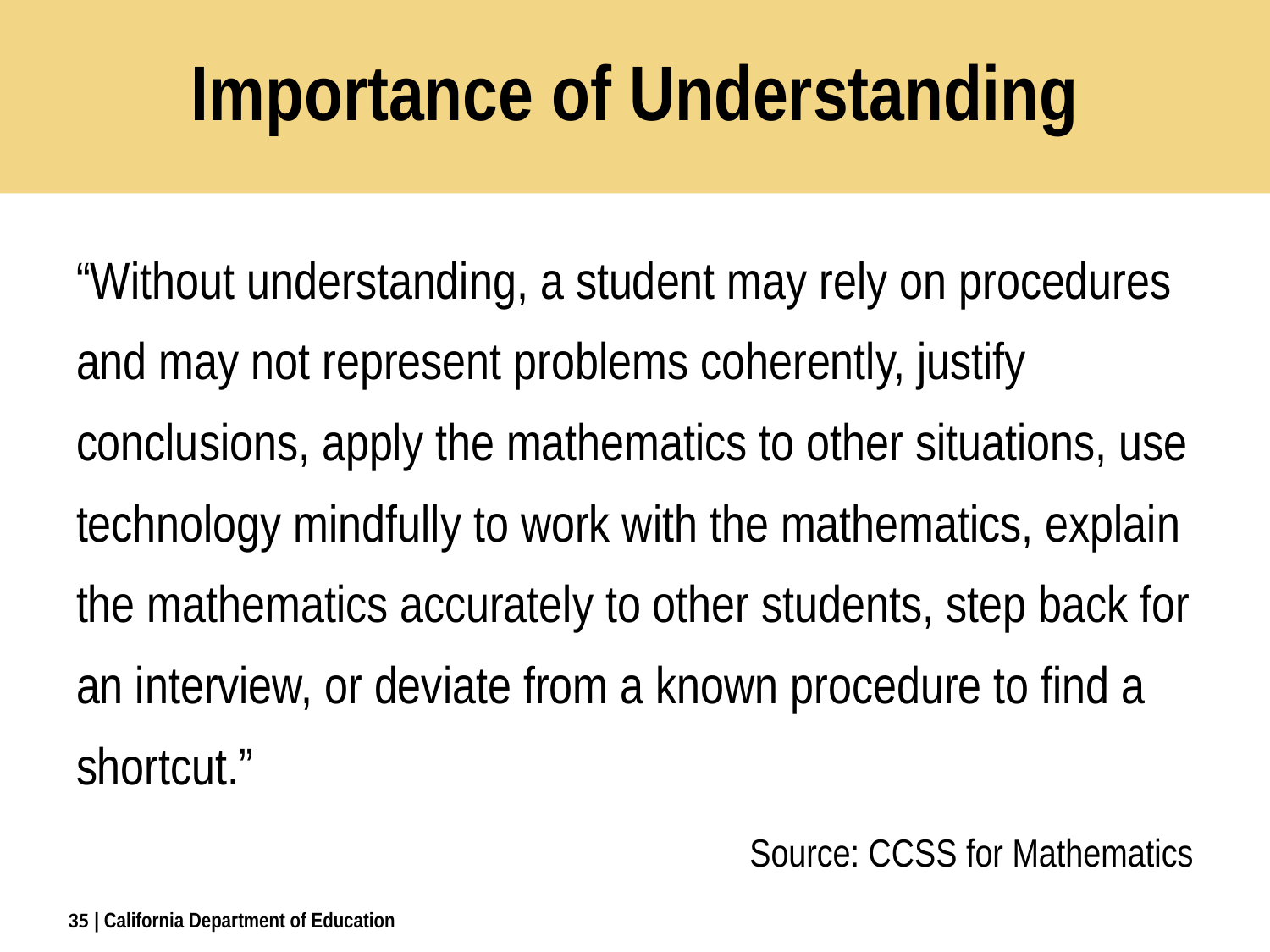

# Importance of Understanding
“Without understanding, a student may rely on procedures and may not represent problems coherently, justify conclusions, apply the mathematics to other situations, use technology mindfully to work with the mathematics, explain the mathematics accurately to other students, step back for an interview, or deviate from a known procedure to find a shortcut.”
                          Source: CCSS for Mathematics
35
| California Department of Education